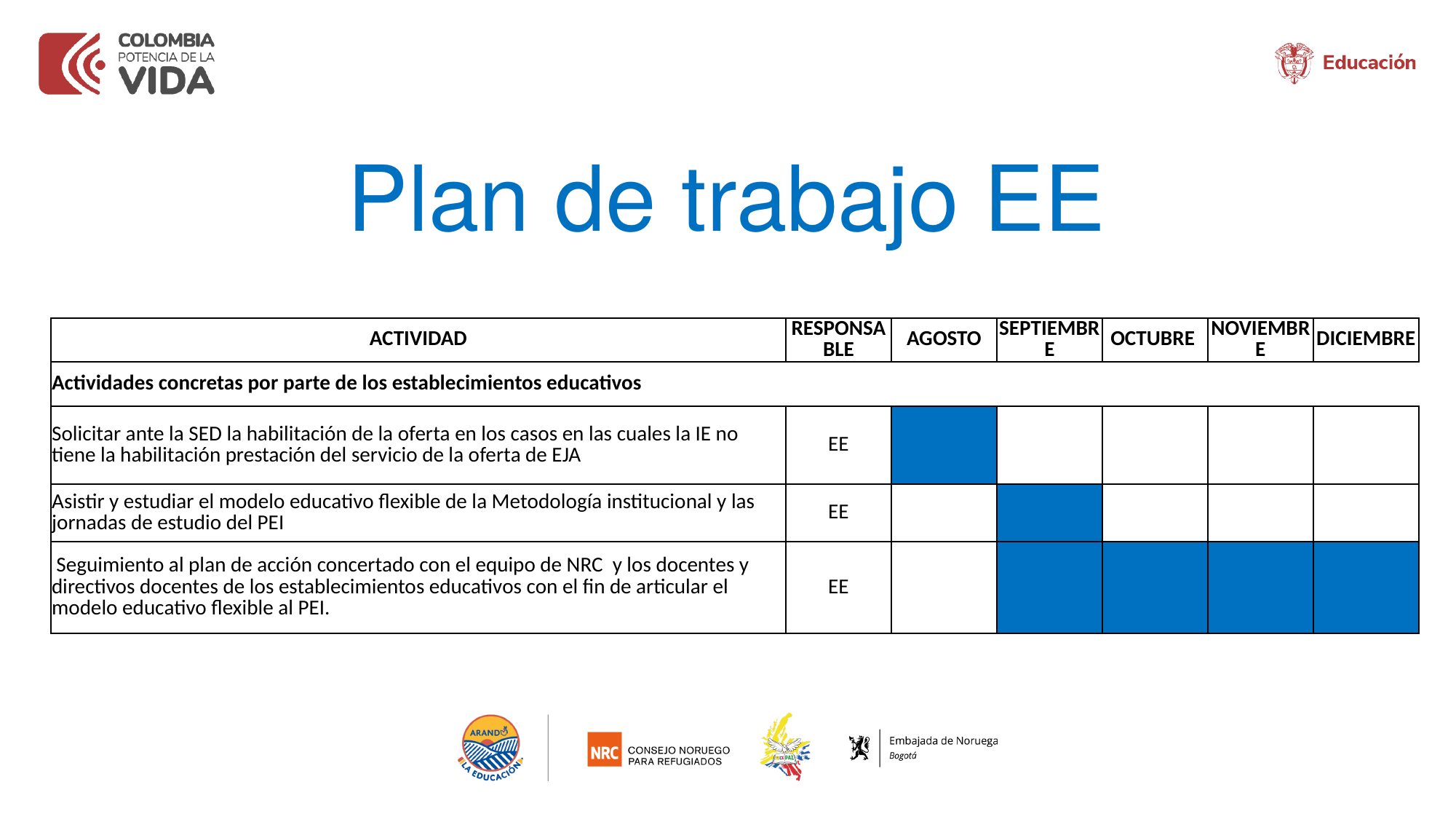

# Plan de trabajo EE
| ACTIVIDAD | RESPONSABLE | AGOSTO | SEPTIEMBRE | OCTUBRE | NOVIEMBRE | DICIEMBRE |
| --- | --- | --- | --- | --- | --- | --- |
| Actividades concretas por parte de los establecimientos educativos |  |  |  |  |  |  |
| Solicitar ante la SED la habilitación de la oferta en los casos en las cuales la IE no tiene la habilitación prestación del servicio de la oferta de EJA | EE |  |  |  |  |  |
| Asistir y estudiar el modelo educativo flexible de la Metodología institucional y las jornadas de estudio del PEI | EE |  |  |  |  |  |
| Seguimiento al plan de acción concertado con el equipo de NRC y los docentes y directivos docentes de los establecimientos educativos con el fin de articular el modelo educativo flexible al PEI. | EE |  |  |  |  |  |